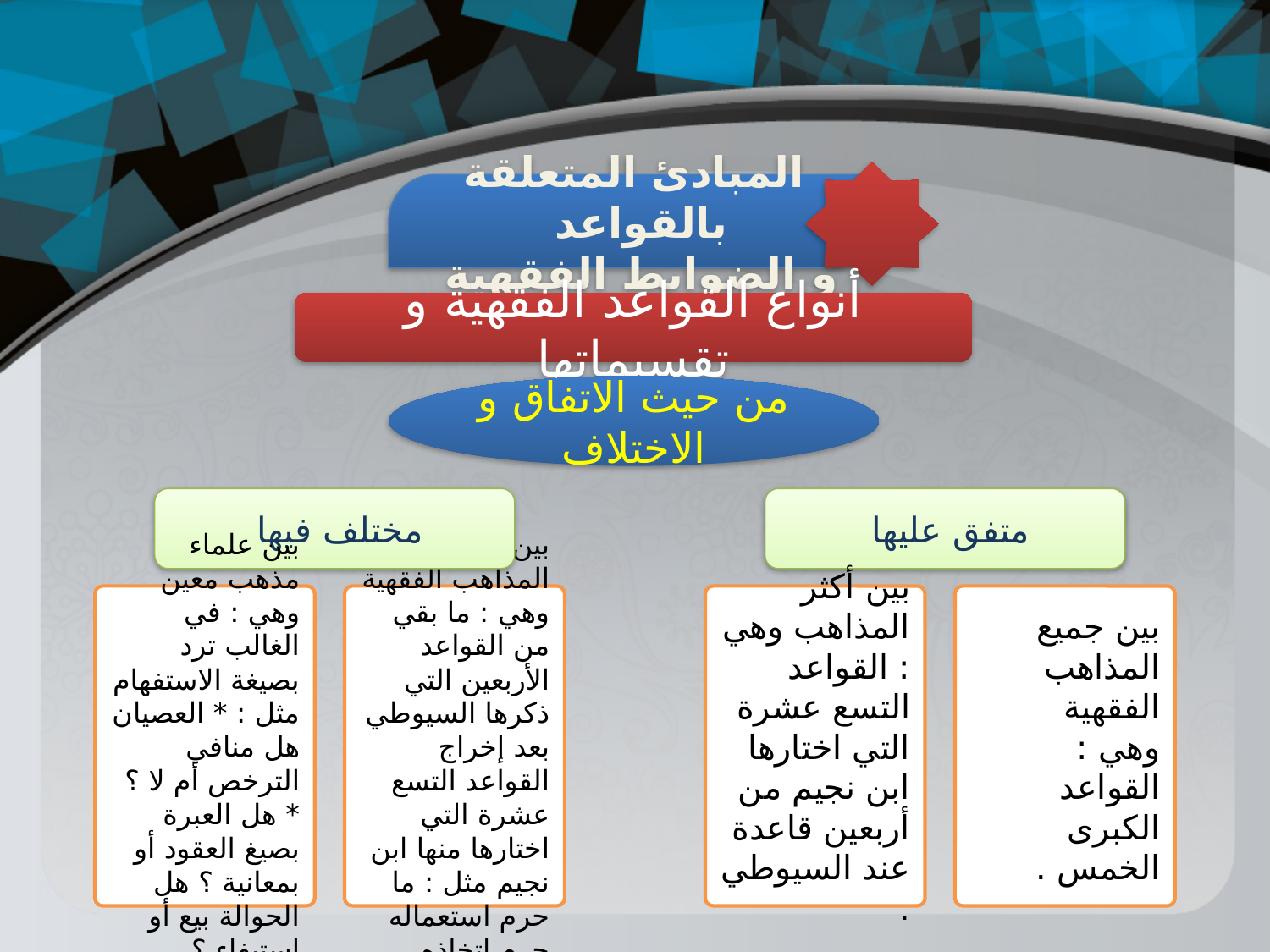

المبادئ المتعلقة بالقواعد
و الضوابط الفقهية
أنواع القواعد الفقهية و تقسيماتها
من حيث الاتفاق و الاختلاف
مختلف فيها
متفق عليها
بين علماء مذهب معين وهي : في الغالب ترد بصيغة الاستفهام مثل : * العصيان هل منافي الترخص أم لا ؟
* هل العبرة بصيغ العقود أو بمعانية ؟ هل الحوالة بيع أو استيفاء ؟
بين علماء المذاهب الفقهية وهي : ما بقي من القواعد الأربعين التي ذكرها السيوطي بعد إخراج القواعد التسع عشرة التي اختارها منها ابن نجيم مثل : ما حرم استعماله حرم اتخاذه
بين أكثر المذاهب وهي : القواعد التسع عشرة التي اختارها ابن نجيم من أربعين قاعدة عند السيوطي .
بين جميع المذاهب الفقهية وهي : القواعد الكبرى الخمس .